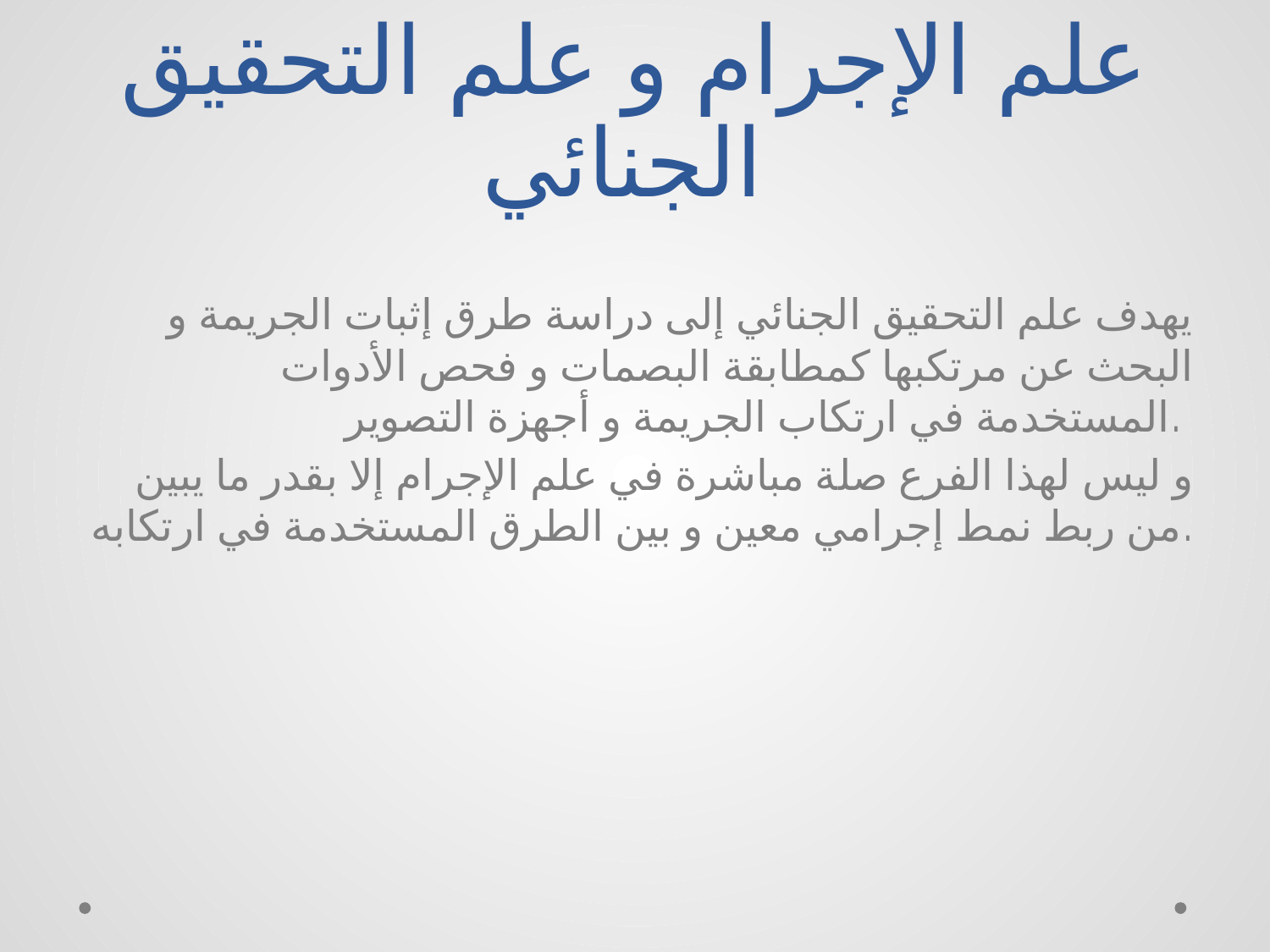

# علم الإجرام و علم التحقيق الجنائي

يهدف علم التحقيق الجنائي إلى دراسة طرق إثبات الجريمة و البحث عن مرتكبها كمطابقة البصمات و فحص الأدوات المستخدمة في ارتكاب الجريمة و أجهزة التصوير.
و ليس لهذا الفرع صلة مباشرة في علم الإجرام إلا بقدر ما يبين من ربط نمط إجرامي معين و بين الطرق المستخدمة في ارتكابه.